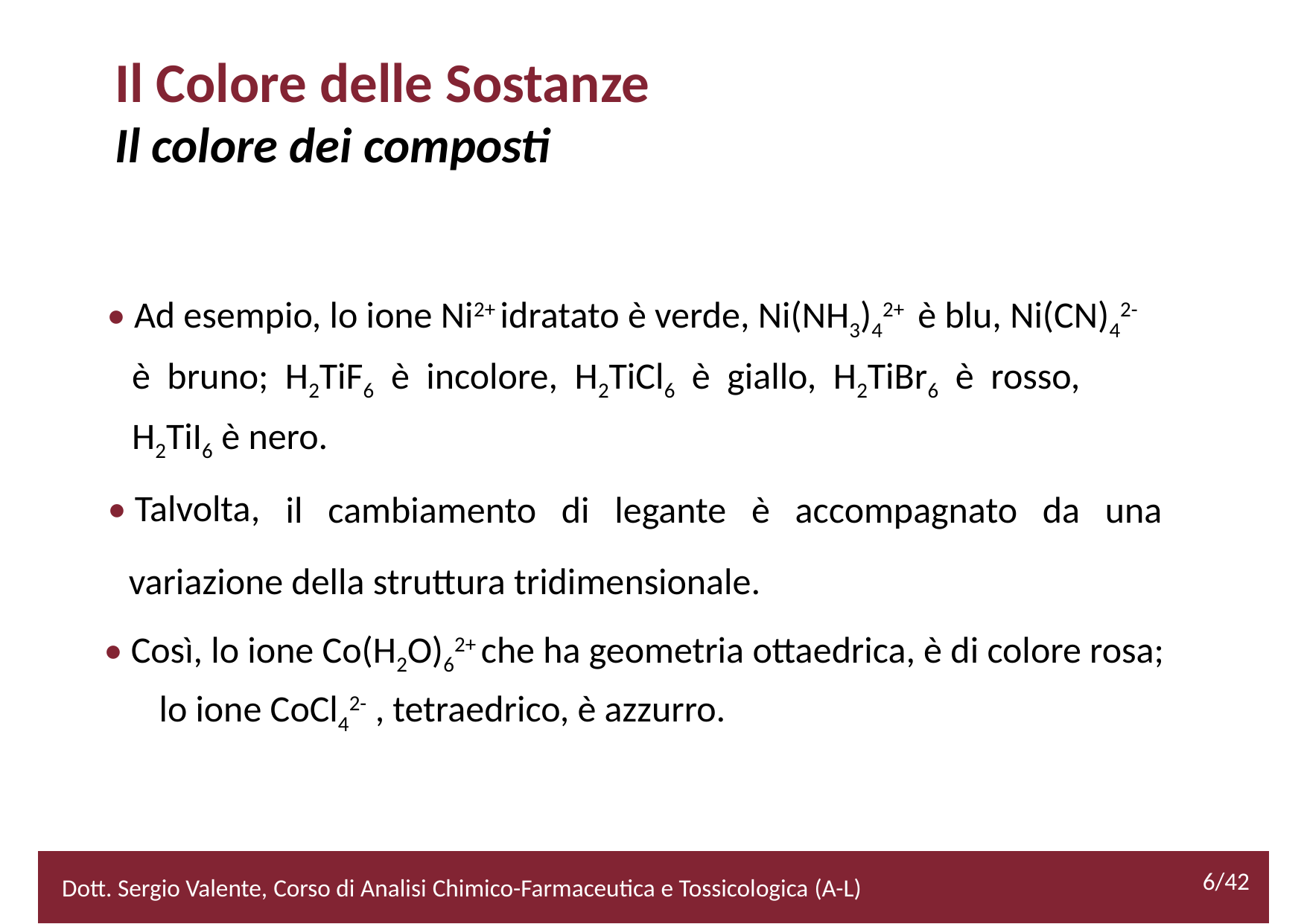

Il Colore delle Sostanze
Il colore dei composti

• Ad esempio, lo ione Ni2+ idratato è verde, Ni(NH3)42+  è blu, Ni(CN)42-

	è  bruno;  H2TiF6  è  incolore,  H2TiCl6  è  giallo,  H2TiBr6  è  rosso,

	H2TiI6 è nero.
• Talvolta,
il   cambiamento   di   legante   è   accompagnato   da   una
	variazione della struttura tridimensionale.

• Così, lo ione Co(H2O)62+ che ha geometria ottaedrica, è di colore rosa;       lo ione CoCl42- , tetraedrico, è azzurro.

6/42
2/52
Dott. Sergio Valente, Corso di Analisi Chimico-Farmaceutica e Tossicologica (A-L)